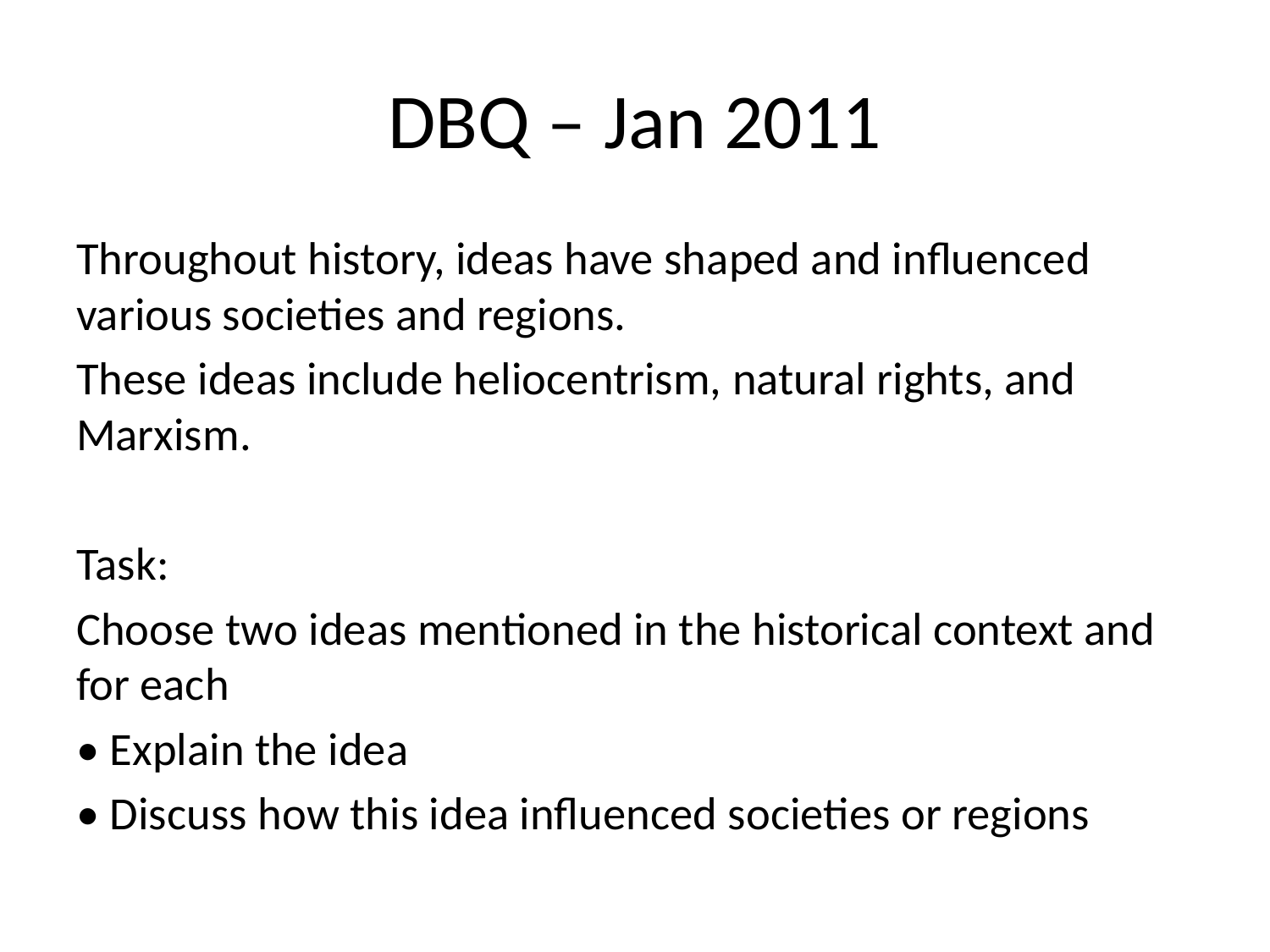

# DBQ – Jan 2011
Throughout history, ideas have shaped and influenced various societies and regions.
These ideas include heliocentrism, natural rights, and Marxism.

Task:
Choose two ideas mentioned in the historical context and for each
• Explain the idea
• Discuss how this idea influenced societies or regions